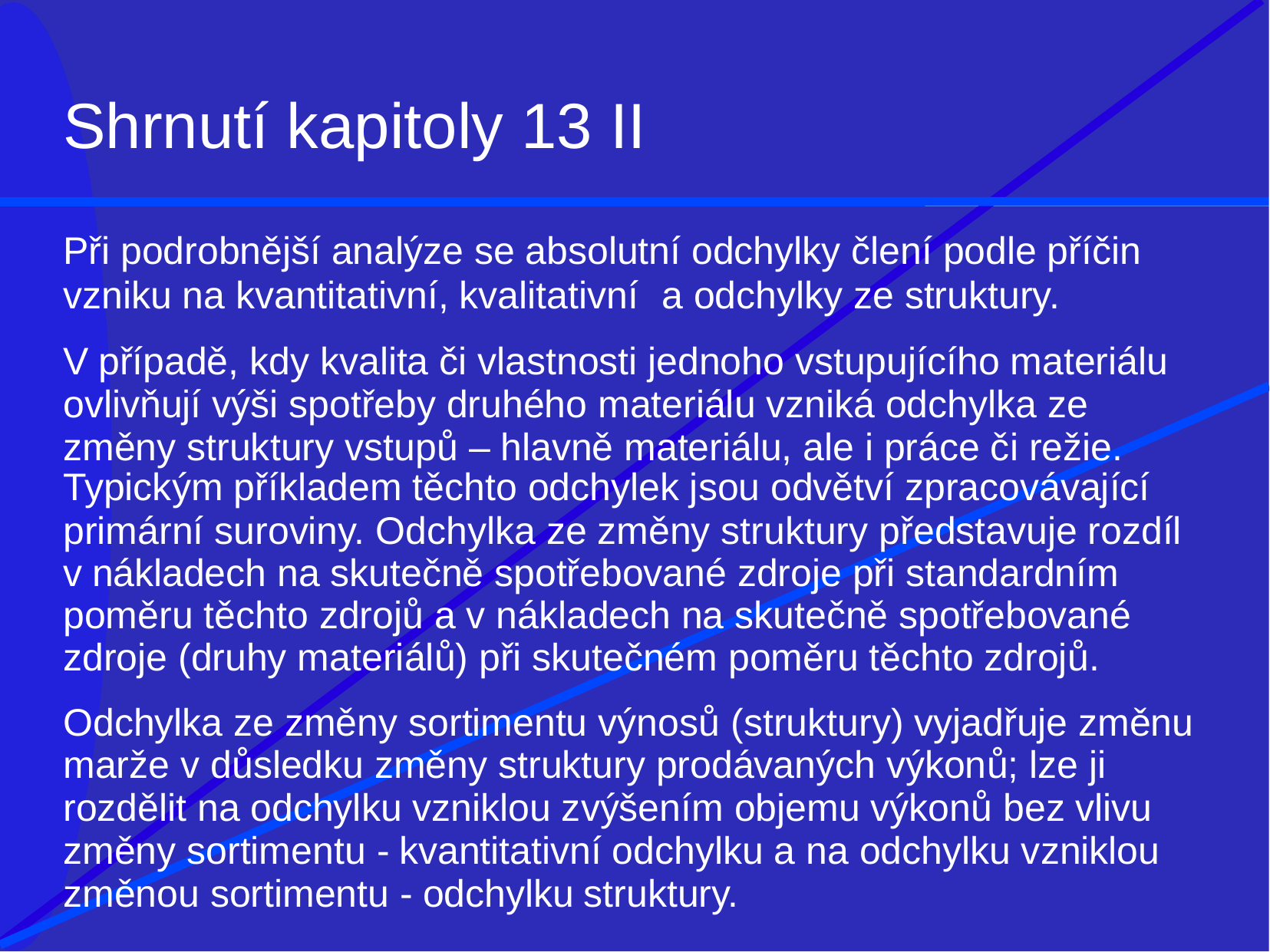

# Shrnutí kapitoly 13 II
Při podrobnější analýze se absolutní odchylky člení podle příčin
vzniku na kvantitativní, kvalitativní	a odchylky ze struktury.
V případě, kdy kvalita či vlastnosti jednoho vstupujícího materiálu ovlivňují výši spotřeby druhého materiálu vzniká odchylka ze změny struktury vstupů – hlavně materiálu, ale i práce či režie.
Typickým příkladem těchto odchylek jsou odvětví zpracovávající
primární suroviny. Odchylka ze změny struktury představuje rozdíl v nákladech na skutečně spotřebované zdroje při standardním poměru těchto zdrojů a v nákladech na skutečně spotřebované zdroje (druhy materiálů) při skutečném poměru těchto zdrojů.
Odchylka ze změny sortimentu výnosů (struktury) vyjadřuje změnu marže v důsledku změny struktury prodávaných výkonů; lze ji rozdělit na odchylku vzniklou zvýšením objemu výkonů bez vlivu změny sortimentu - kvantitativní odchylku a na odchylku vzniklou změnou sortimentu - odchylku struktury.